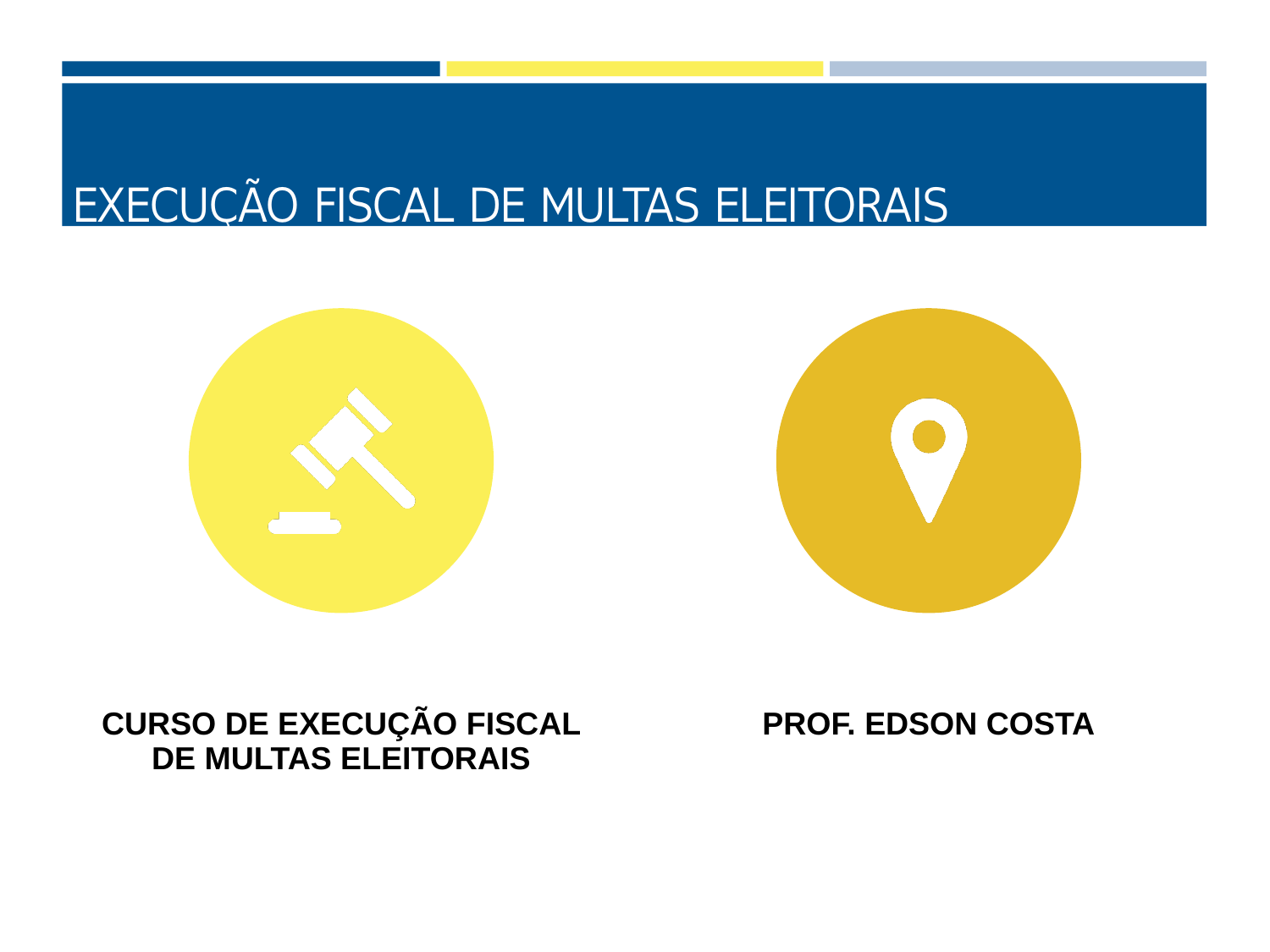

# EXECUÇÃO FISCAL DE MULTAS ELEITORAIS

CURSO DE EXECUÇÃO FISCAL DE MULTAS ELEITORAIS

PROF. EDSON COSTA